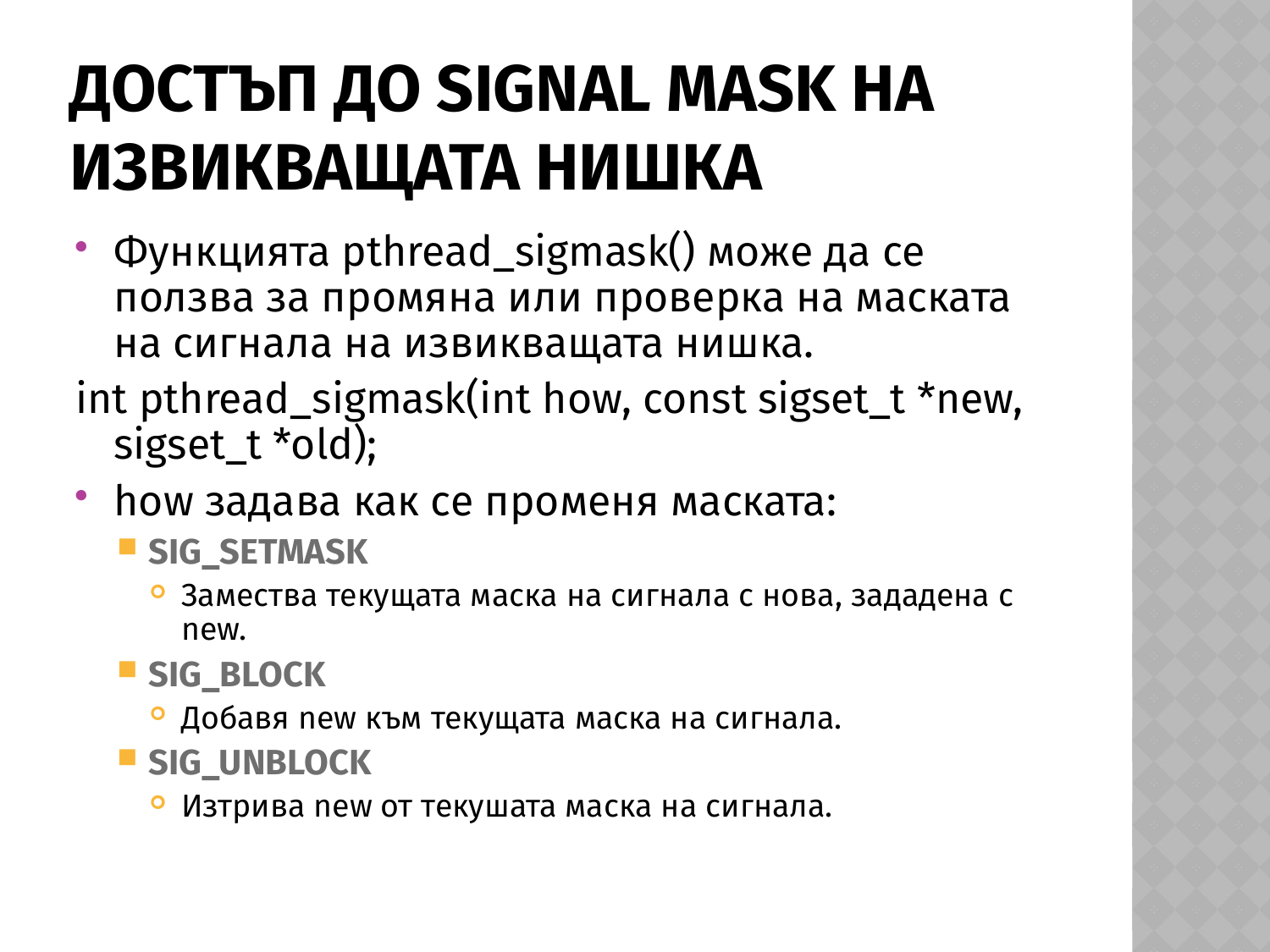

# Достъп до Signal Mask на извикващата нишка
Функцията pthread_sigmask() може да се ползва за промяна или проверка на маската на сигнала на извикващата нишка.
int pthread_sigmask(int how, const sigset_t *new, sigset_t *old);
how задава как се променя маската:
SIG_SETMASK
Замества текущата маска на сигнала с нова, зададена с new.
SIG_BLOCK
Добавя new към текущата маска на сигнала.
SIG_UNBLOCK
Изтрива new от текушата маска на сигнала.